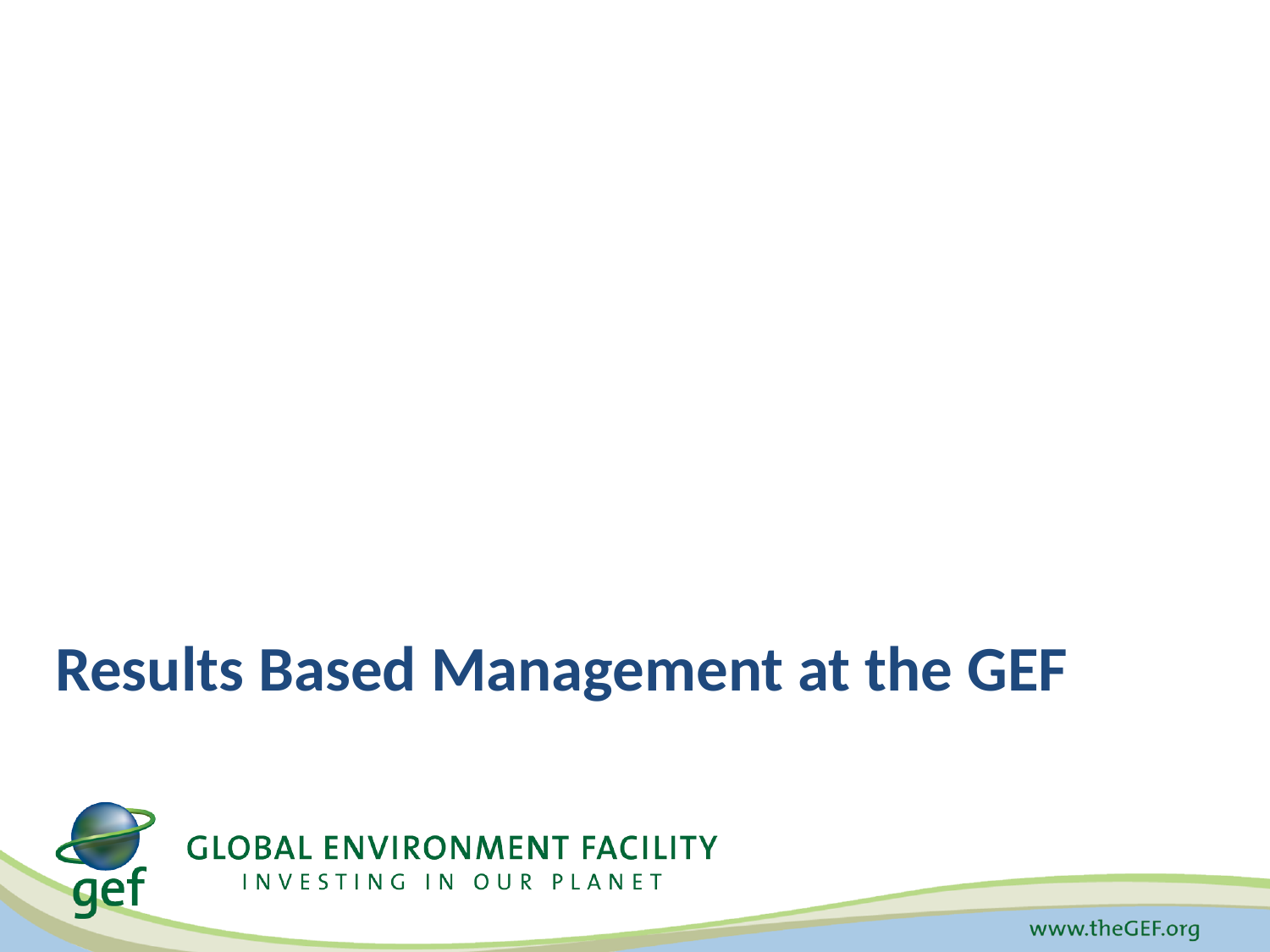

# Results Based Management at the GEF